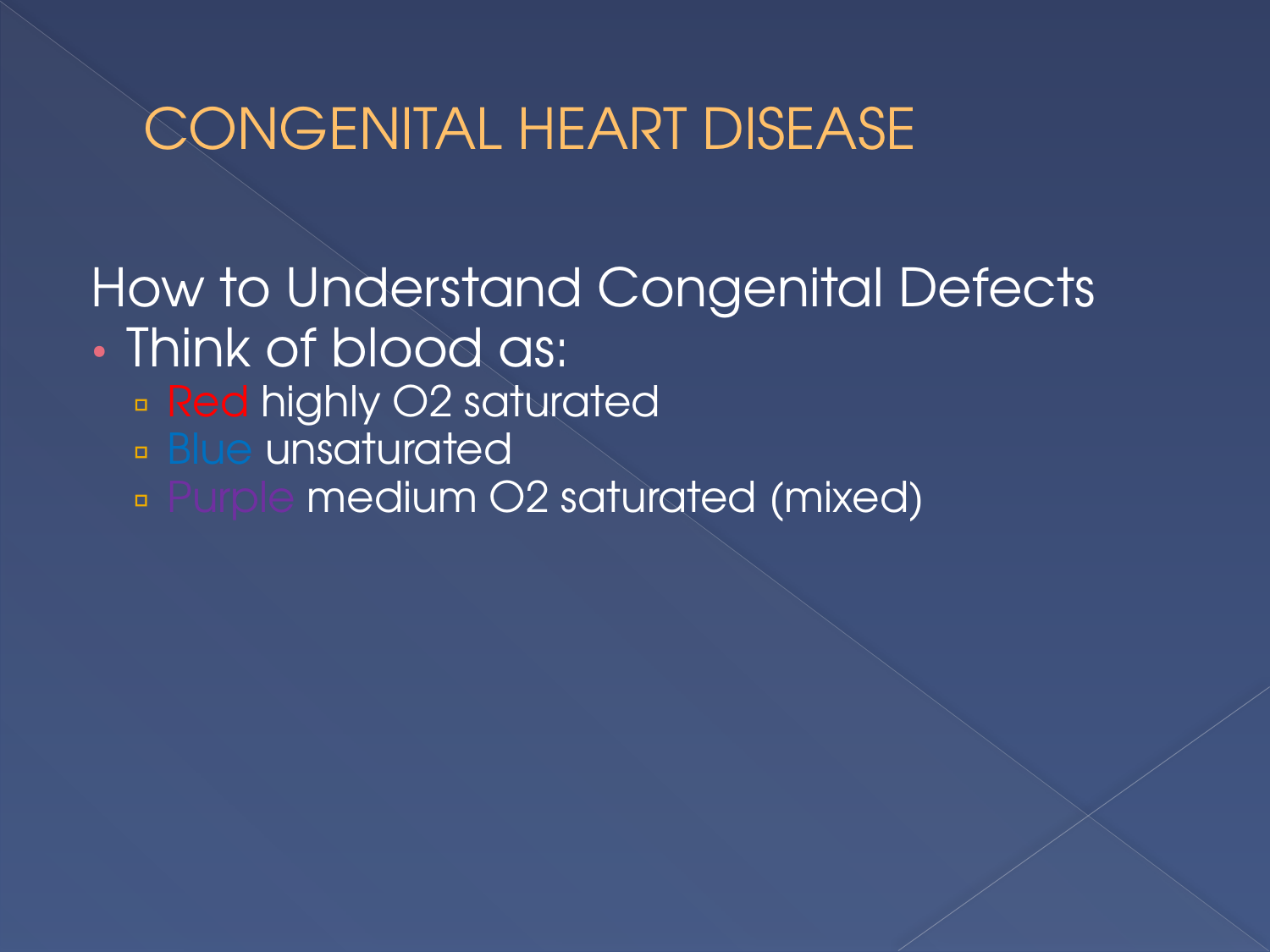

# CONGENITAL HEART DISEASE
How to Understand Congenital Defects
Think of blood as:
Red highly O2 saturated
Blue unsaturated
Purple medium O2 saturated (mixed)